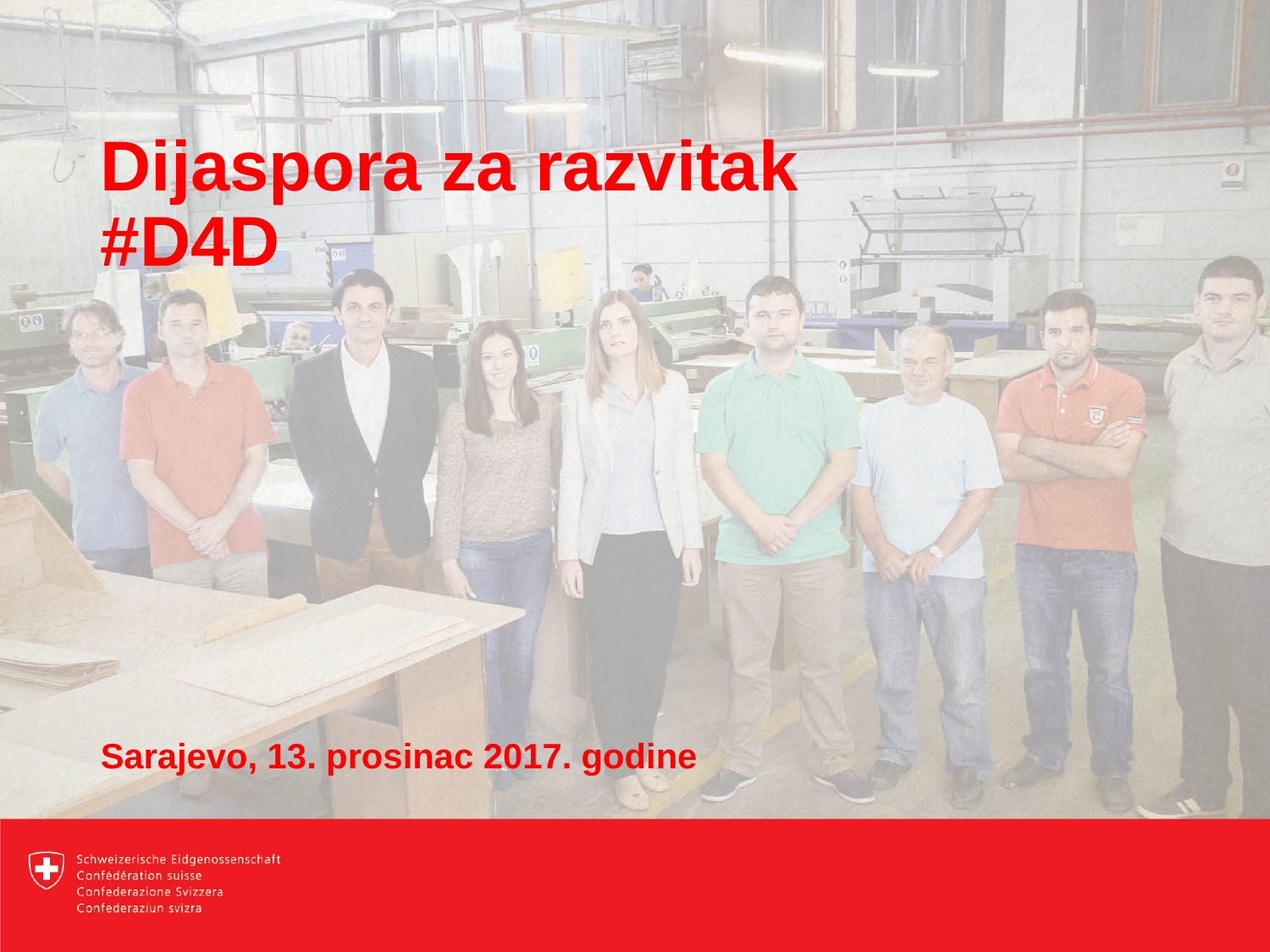

# Dijaspora za razvitak #D4D Sarajevo, 13. prosinac 2017. godine